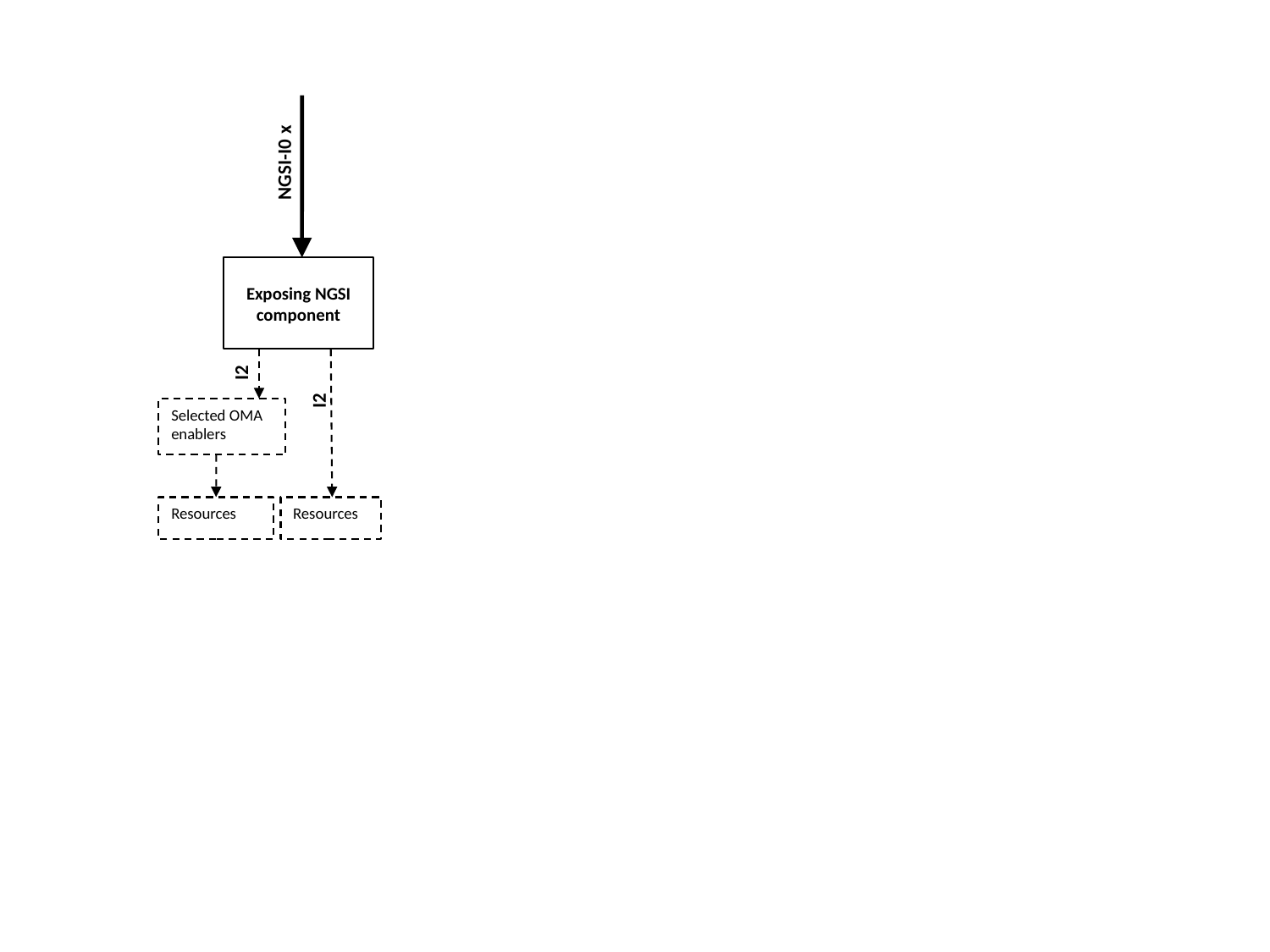

NGSI-I0 x
Exposing NGSI component
I2
I2
Selected OMA enablers

Resources
Resources